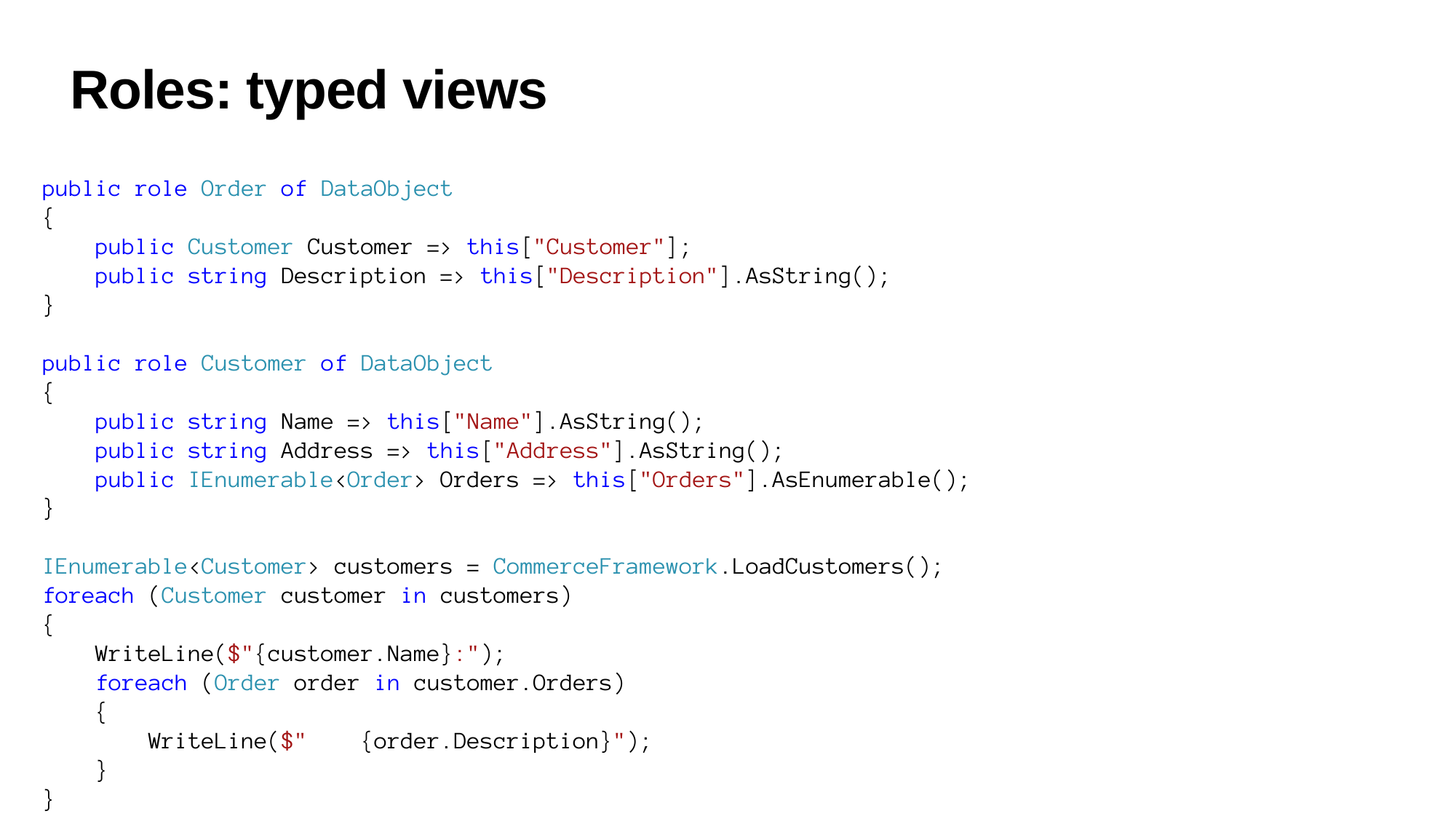

# Roles: typed views
public role Order of DataObject
{
    public Customer Customer => this["Customer"];
    public string Description => this["Description"].AsString();
}

public role Customer of DataObject
{
    public string Name => this["Name"].AsString();
    public string Address => this["Address"].AsString();
    public IEnumerable<Order> Orders => this["Orders"].AsEnumerable();
}

IEnumerable<Customer> customers = CommerceFramework.LoadCustomers();
foreach (Customer customer in customers)
{
    WriteLine($"{customer.Name}:");
    foreach (Order order in customer.Orders)
    {
        WriteLine($"    {order.Description}");
    }
}